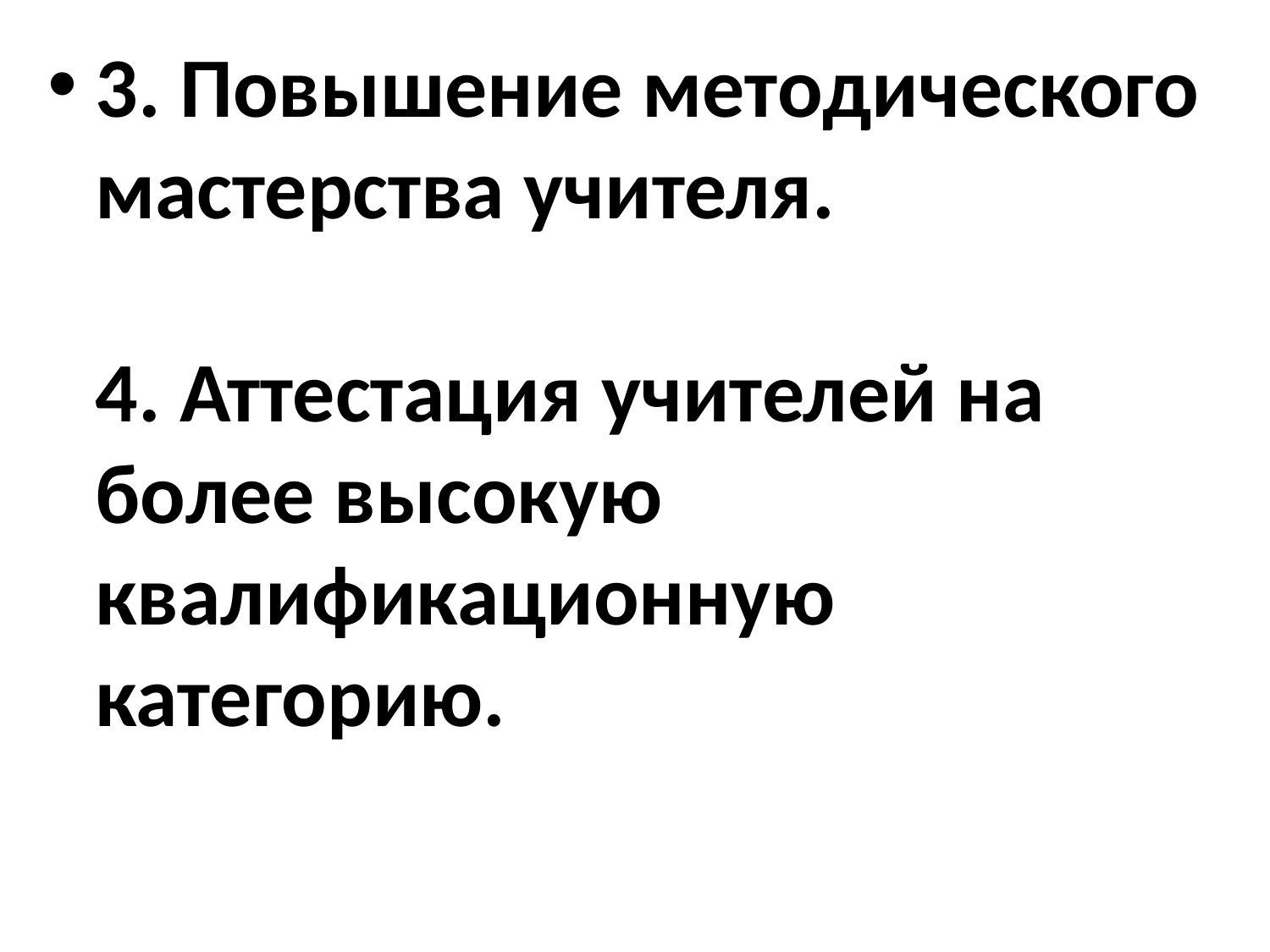

#
3. Повышение методического мастерства учителя. 
4. Аттестация учителей на более высокую квалификационную категорию.